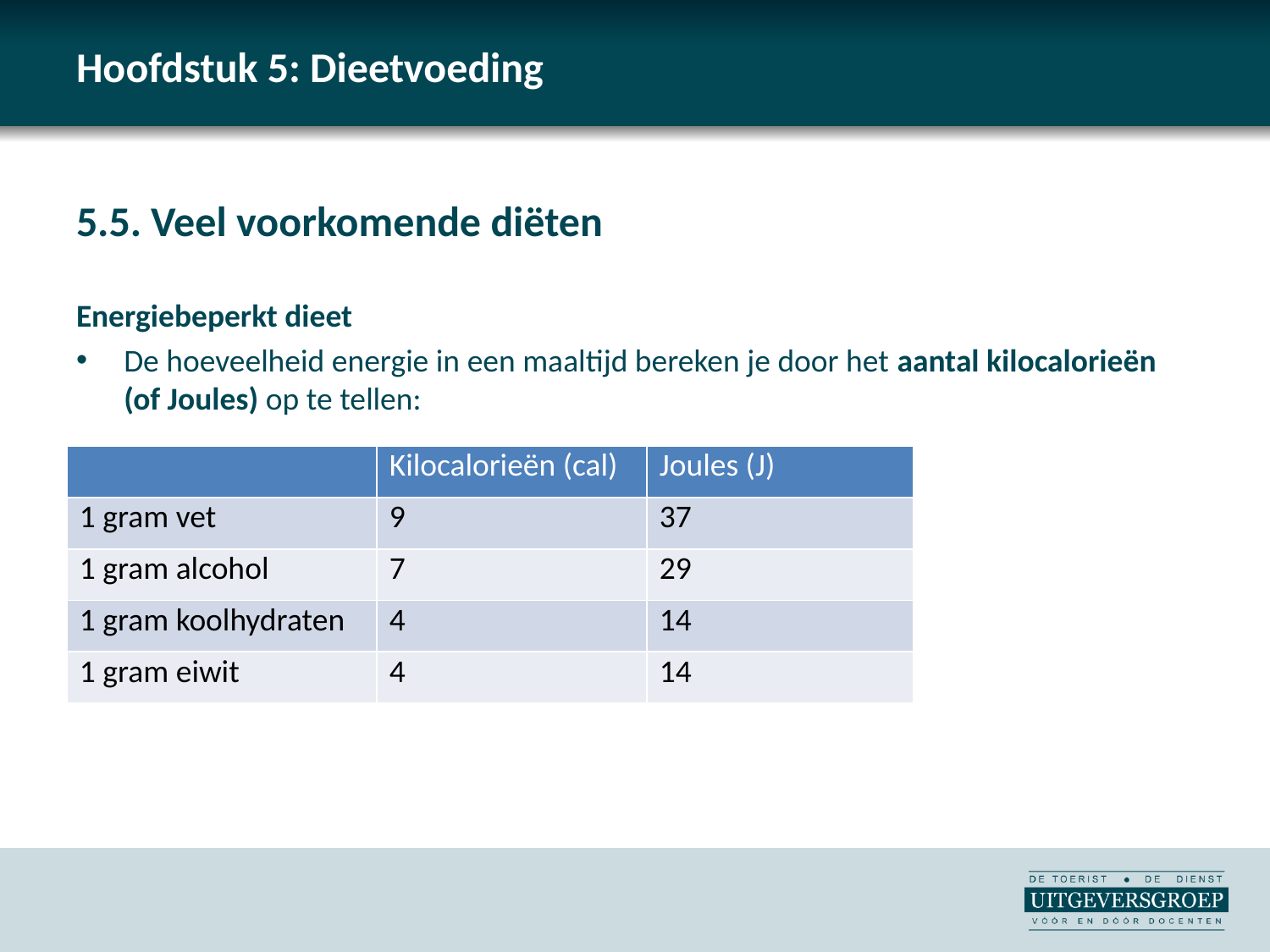

# Hoofdstuk 5: Dieetvoeding
5.5. Veel voorkomende diëten

Energiebeperkt dieet
De hoeveelheid energie in een maaltijd bereken je door het aantal kilocalorieën
(of Joules) op te tellen:

|  | Kilocalorieën (cal) | Joules (J) |
| --- | --- | --- |
| 1 gram vet | 9 | 37 |
| 1 gram alcohol | 7 | 29 |
| 1 gram koolhydraten | 4 | 14 |
| 1 gram eiwit | 4 | 14 |